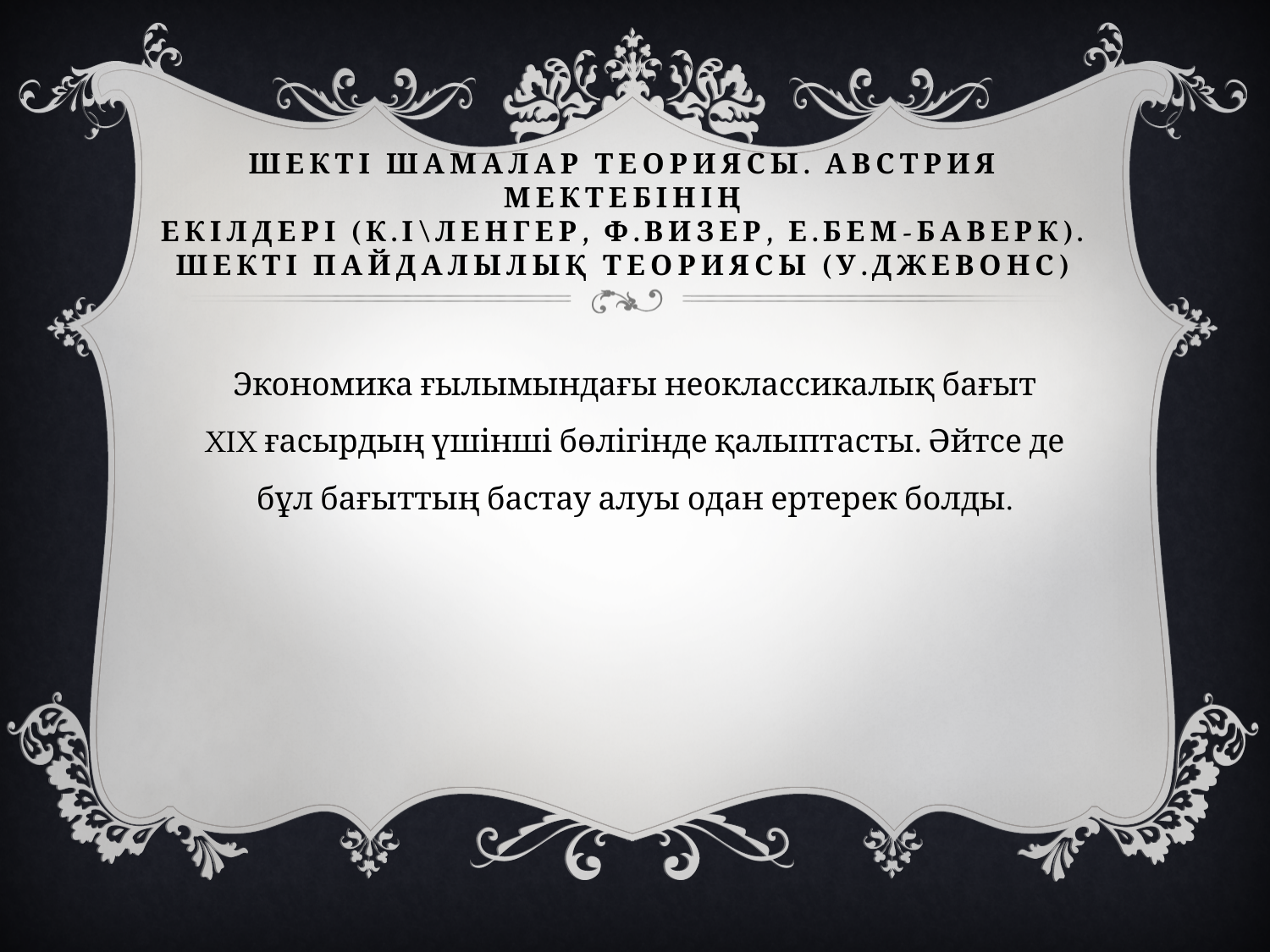

# Шекті шамалар теориясы. Австрия мектебінің екілдері (К.І\Ленгер, Ф.Визер, Е.Бем-Баверк). Шекті пайдалылық теориясы (У.Джевонс)
Экономика ғылымындағы неоклассикалық бағыт XIX ғасырдың үшінші бөлігінде қалыптасты. Әйтсе де бұл бағыттың бастау алуы одан ертерек болды.